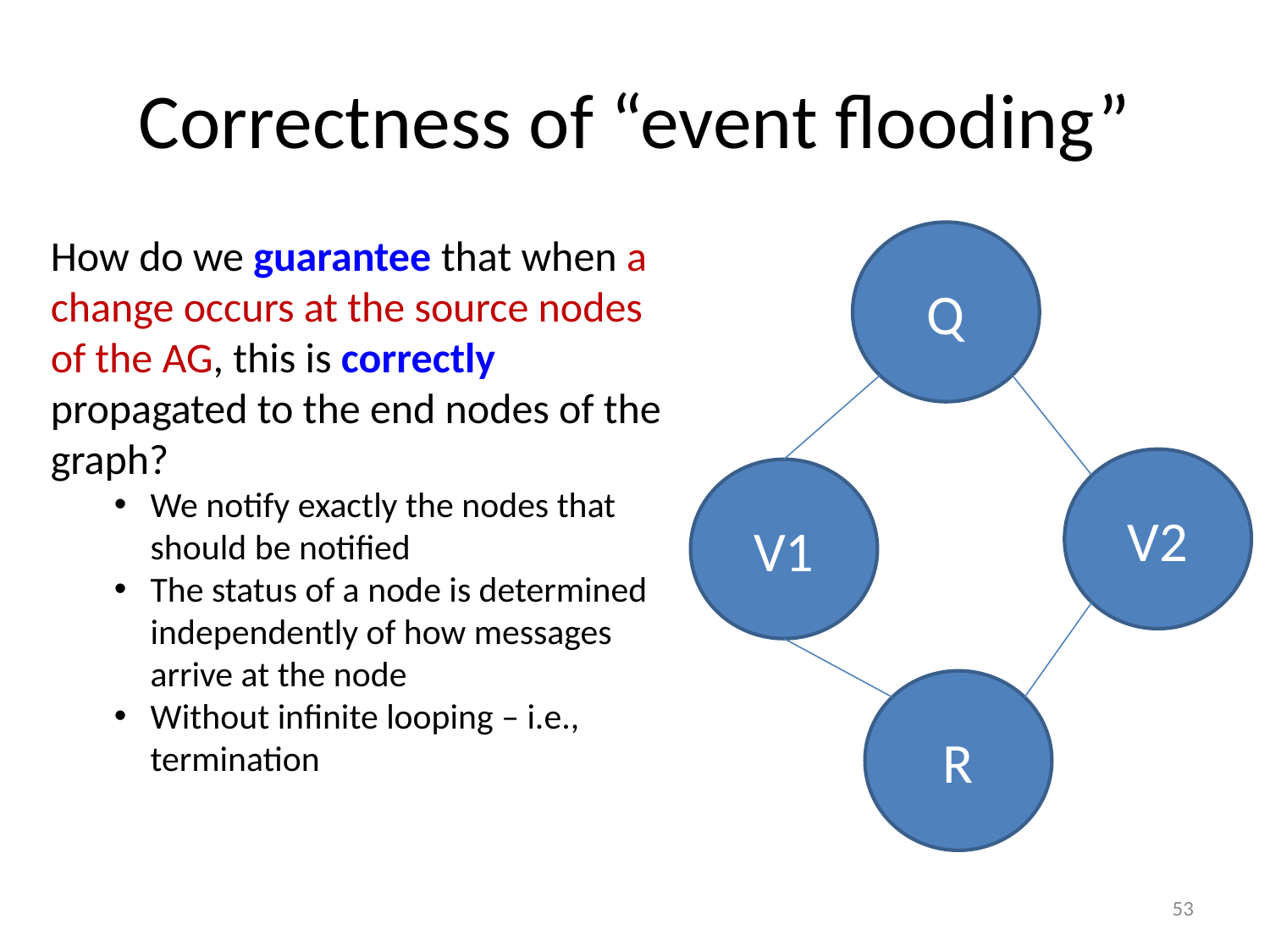

# Correctness of “event flooding”
How do we guarantee that when a change occurs at the source nodes of the AG, this is correctly propagated to the end nodes of the graph?
We notify exactly the nodes that should be notified
The status of a node is determined independently of how messages arrive at the node
Without infinite looping – i.e., termination
Q

V2
V1

R
53